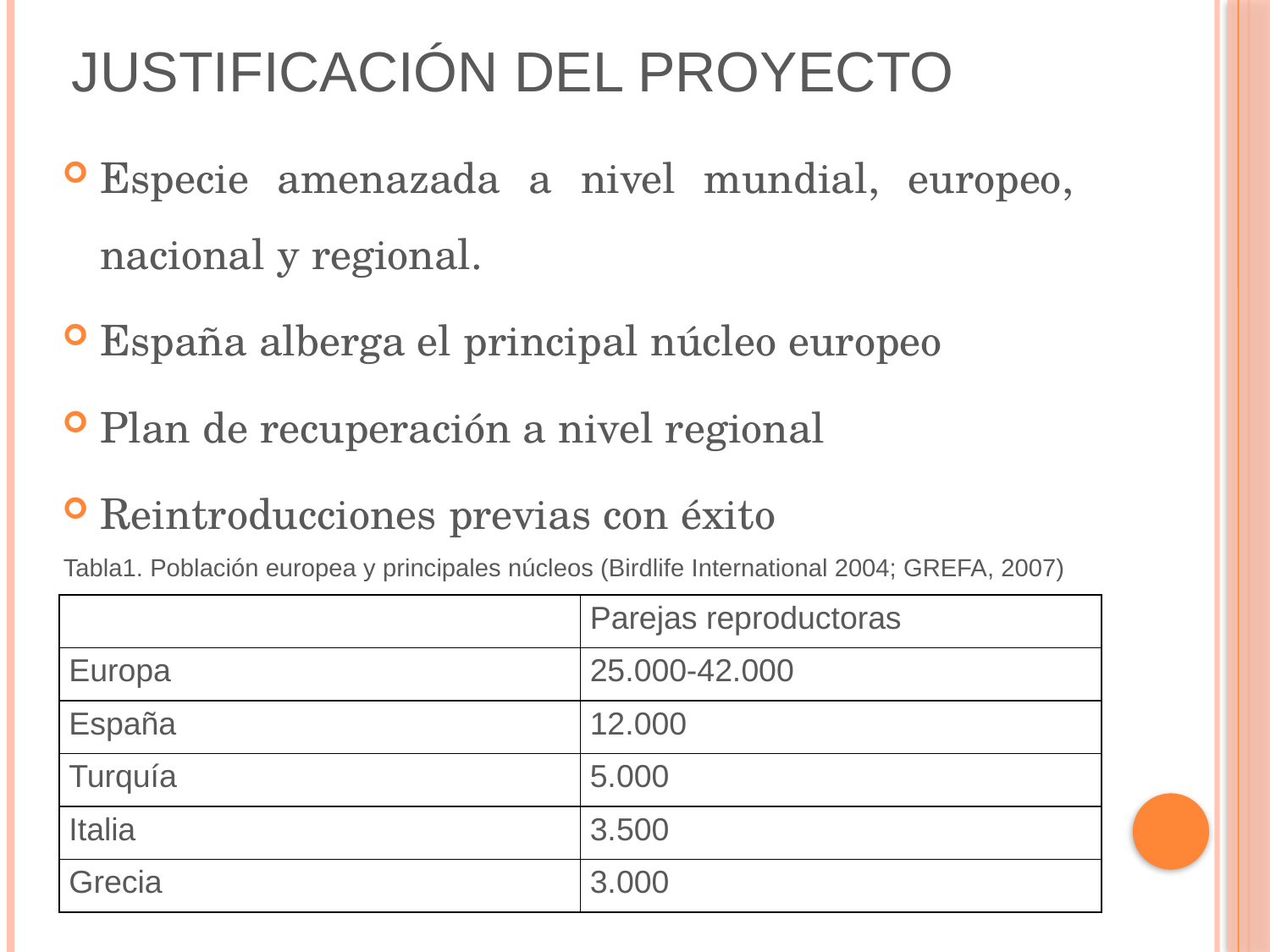

# justificación del proyecto
Especie amenazada a nivel mundial, europeo, nacional y regional.
España alberga el principal núcleo europeo
Plan de recuperación a nivel regional
Reintroducciones previas con éxito

Tabla1. Población europea y principales núcleos (Birdlife International 2004; GREFA, 2007)
|  | Parejas reproductoras |
| --- | --- |
| Europa | 25.000-42.000 |
| España | 12.000 |
| Turquía | 5.000 |
| Italia | 3.500 |
| Grecia | 3.000 |